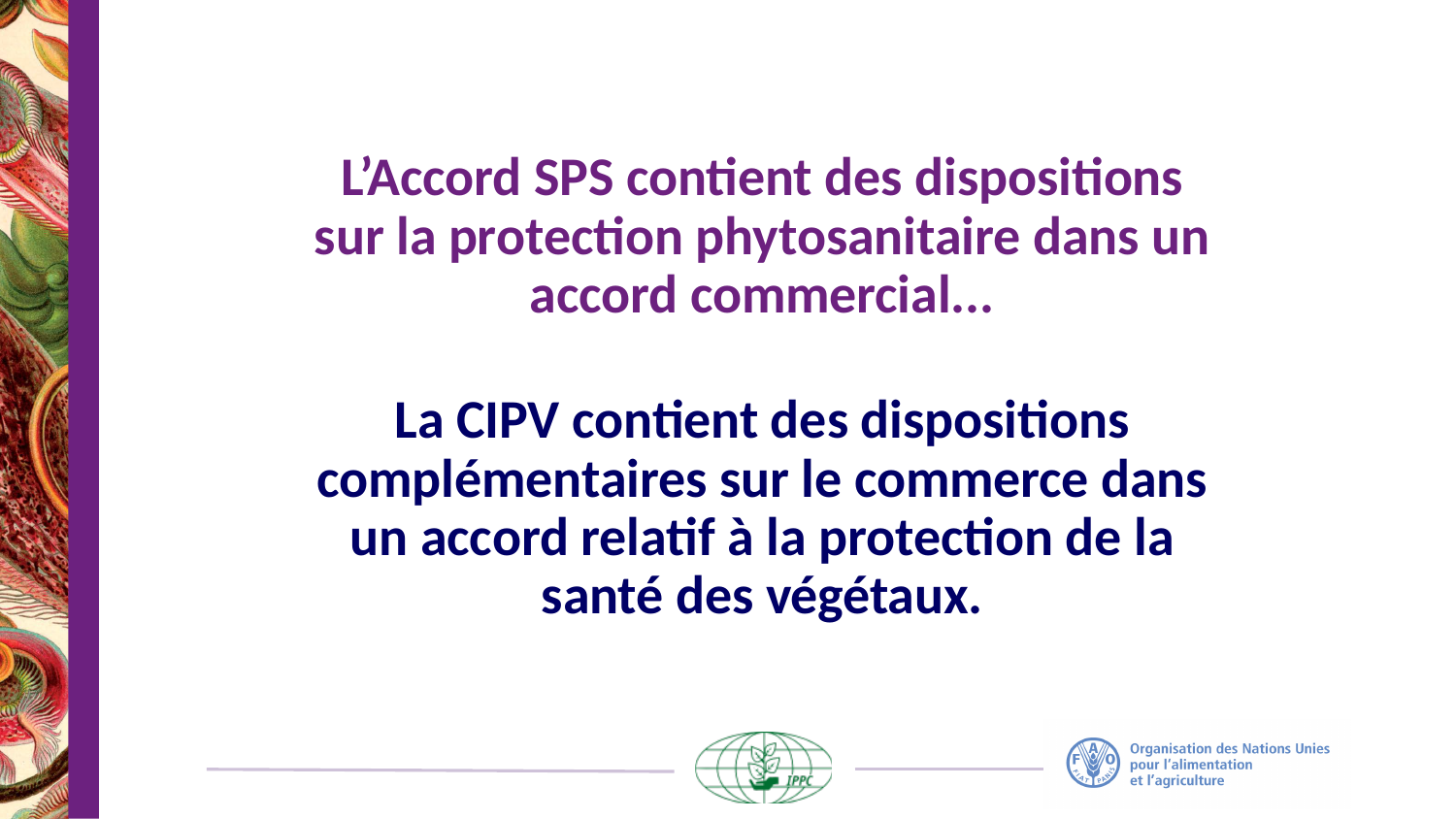

L’Accord SPS contient des dispositions sur la protection phytosanitaire dans un accord commercial...
La CIPV contient des dispositions complémentaires sur le commerce dans un accord relatif à la protection de la santé des végétaux.